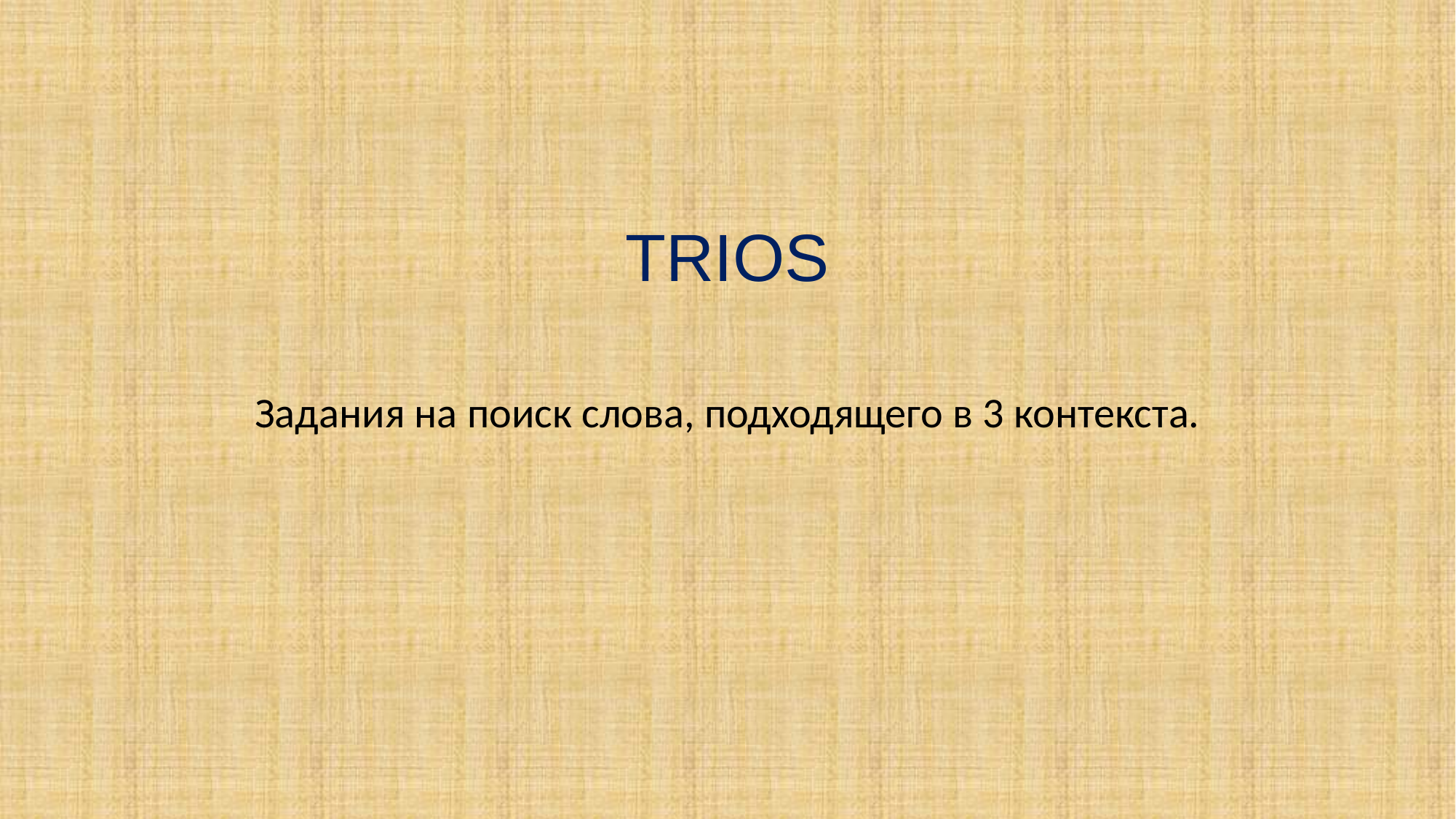

#
TRIOS
Задания на поиск слова, подходящего в 3 контекста.